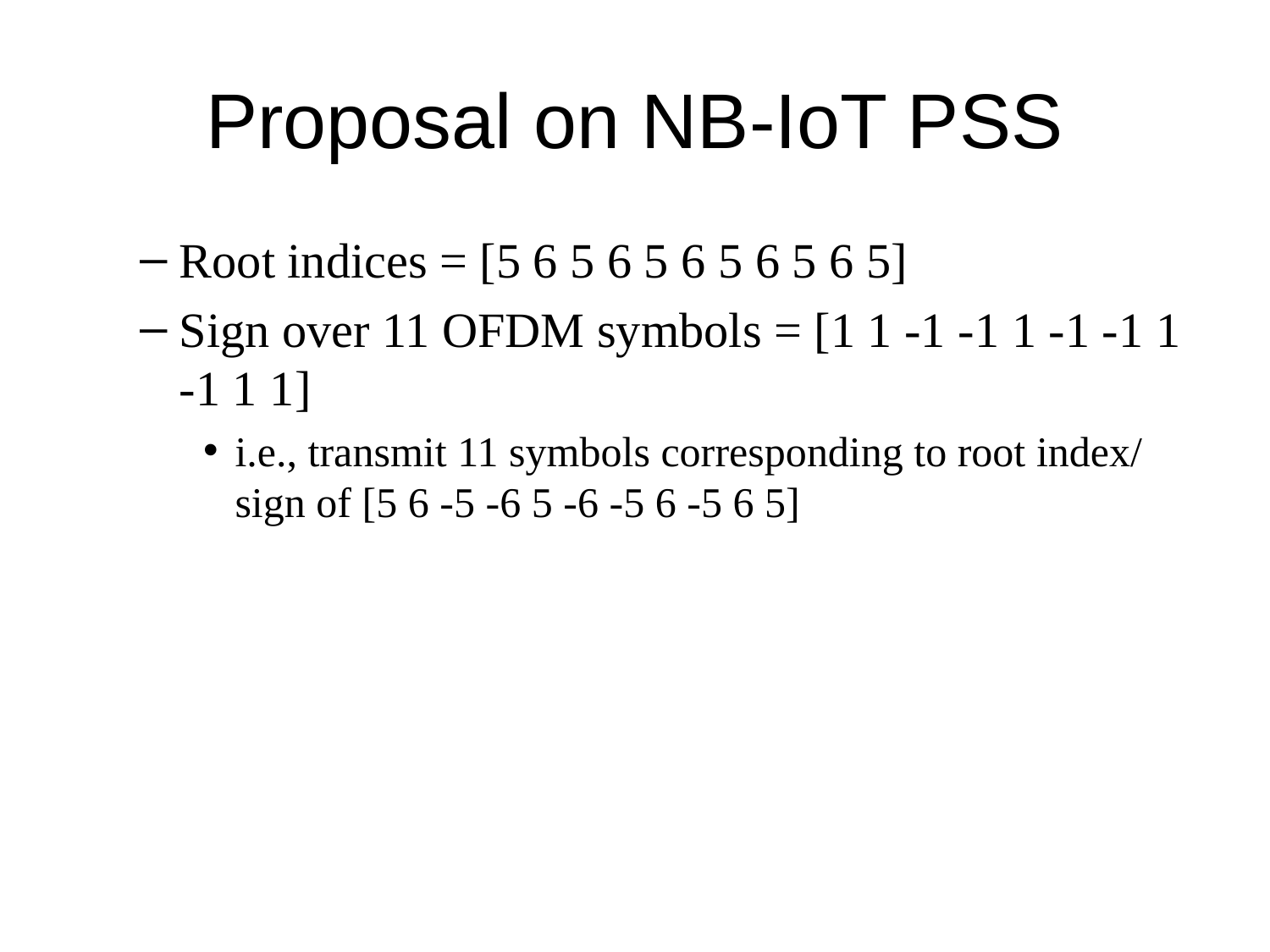

# Proposal on NB-IoT PSS
Root indices = [5 6 5 6 5 6 5 6 5 6 5]
Sign over 11 OFDM symbols = [1 1 -1 -1 1 -1 -1 1 -1 1 1]
i.e., transmit 11 symbols corresponding to root index/sign of [5 6 -5 -6 5 -6 -5 6 -5 6 5]